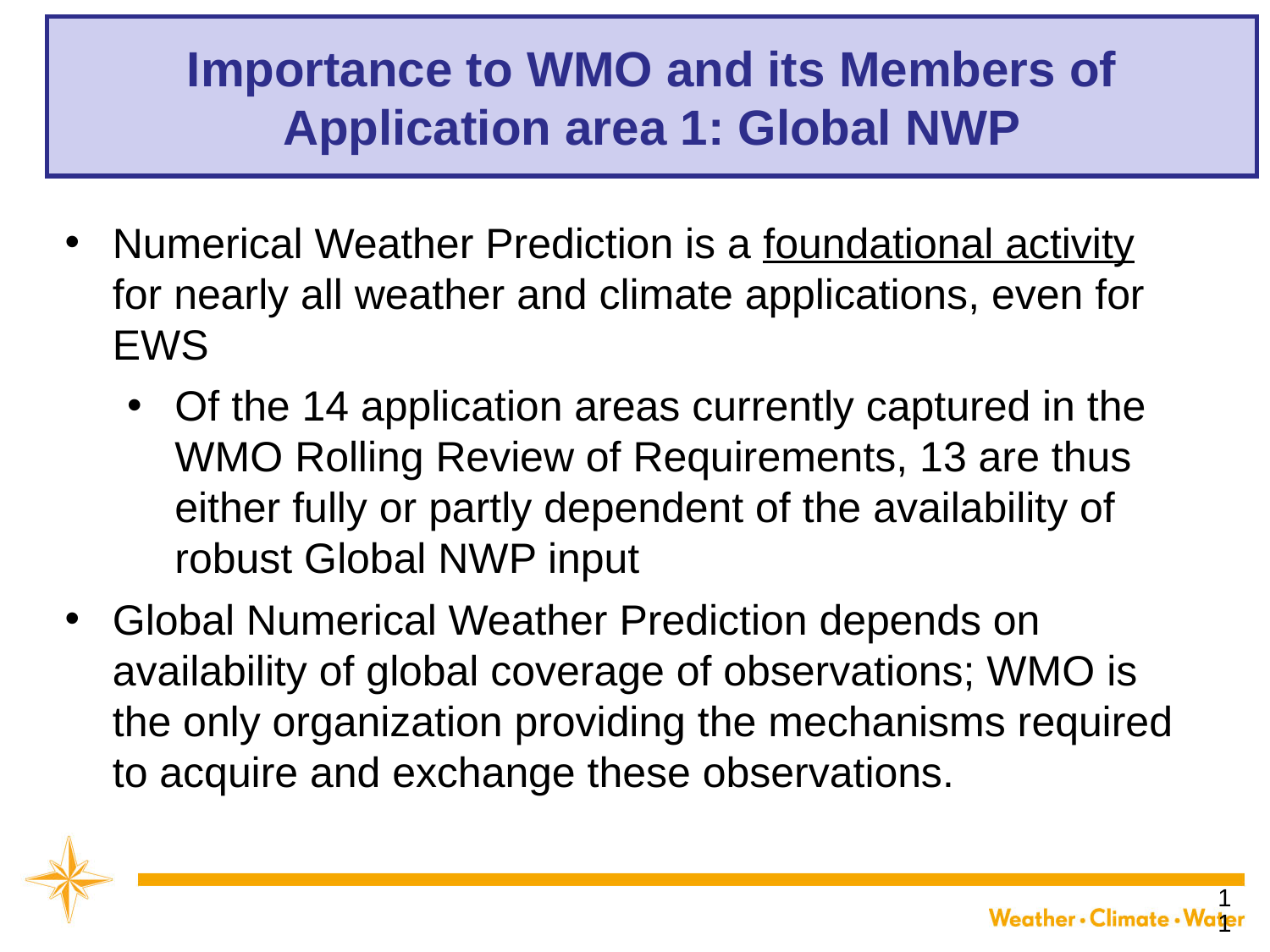

# Importance to WMO and its Members of Application area 1: Global NWP
Numerical Weather Prediction is a foundational activity for nearly all weather and climate applications, even for EWS
Of the 14 application areas currently captured in the WMO Rolling Review of Requirements, 13 are thus either fully or partly dependent of the availability of robust Global NWP input
Global Numerical Weather Prediction depends on availability of global coverage of observations; WMO is the only organization providing the mechanisms required to acquire and exchange these observations.

11